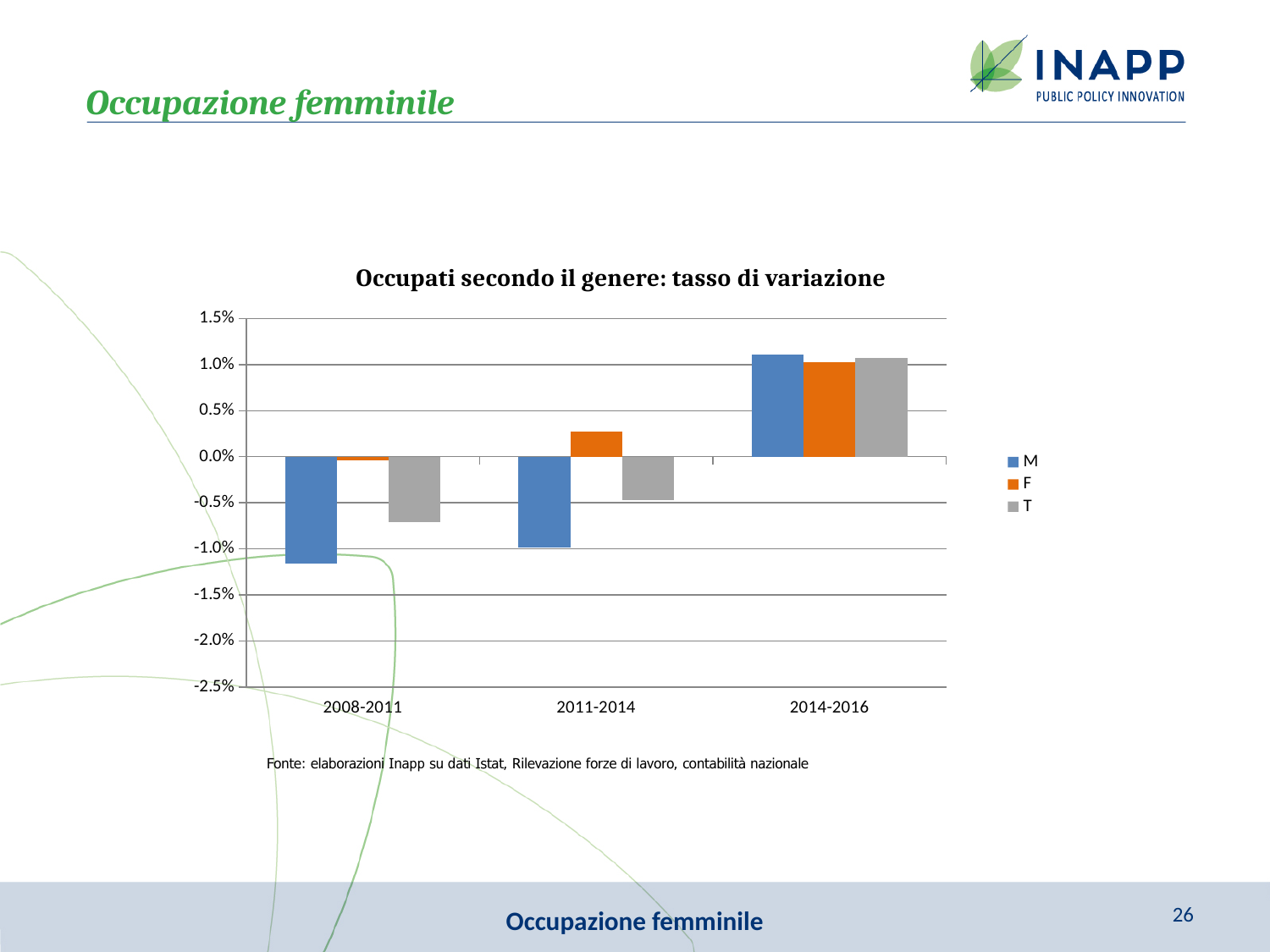

Occupazione femminile

### Chart

| Category | M | F | T |
|---|---|---|---|
| 2008-2011 | -0.0115813943549657 | -0.000428910135547012 | -0.0071040332907966 |
| 2011-2014 | -0.00986719054850645 | 0.00272057755704365 | -0.00471020593370624 |
| 2014-2016 | 0.0111205513559477 | 0.0102319956592616 | 0.0107482946009514 |
Occupati secondo il genere: tasso di variazione
Fonte: elaborazioni Inapp su dati Istat, Rilevazione forze di lavoro, contabilità nazionale
26
Occupazione femminile